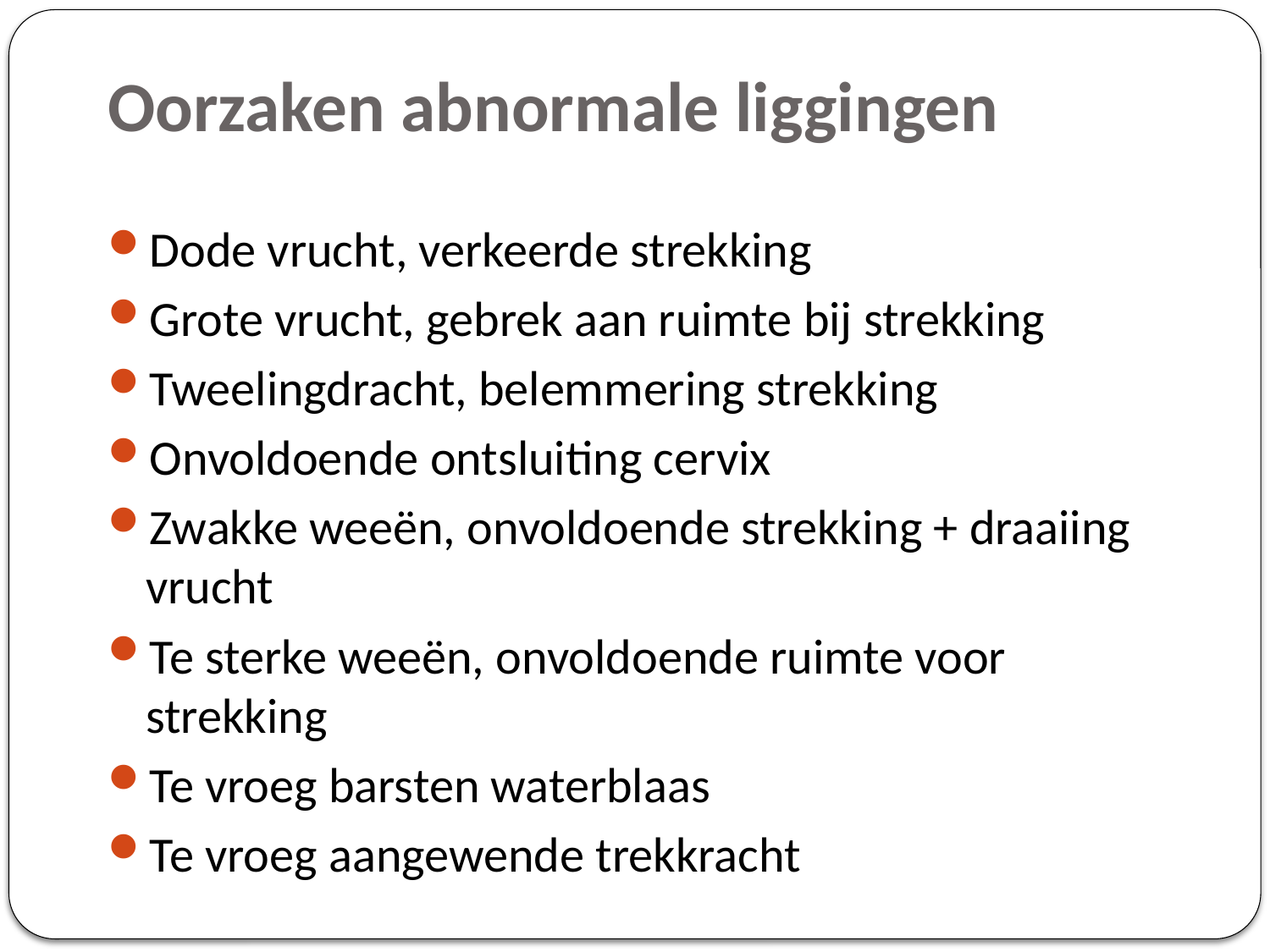

# Oorzaken abnormale liggingen
Dode vrucht, verkeerde strekking
Grote vrucht, gebrek aan ruimte bij strekking
Tweelingdracht, belemmering strekking
Onvoldoende ontsluiting cervix
Zwakke weeën, onvoldoende strekking + draaiing vrucht
Te sterke weeën, onvoldoende ruimte voor strekking
Te vroeg barsten waterblaas
Te vroeg aangewende trekkracht